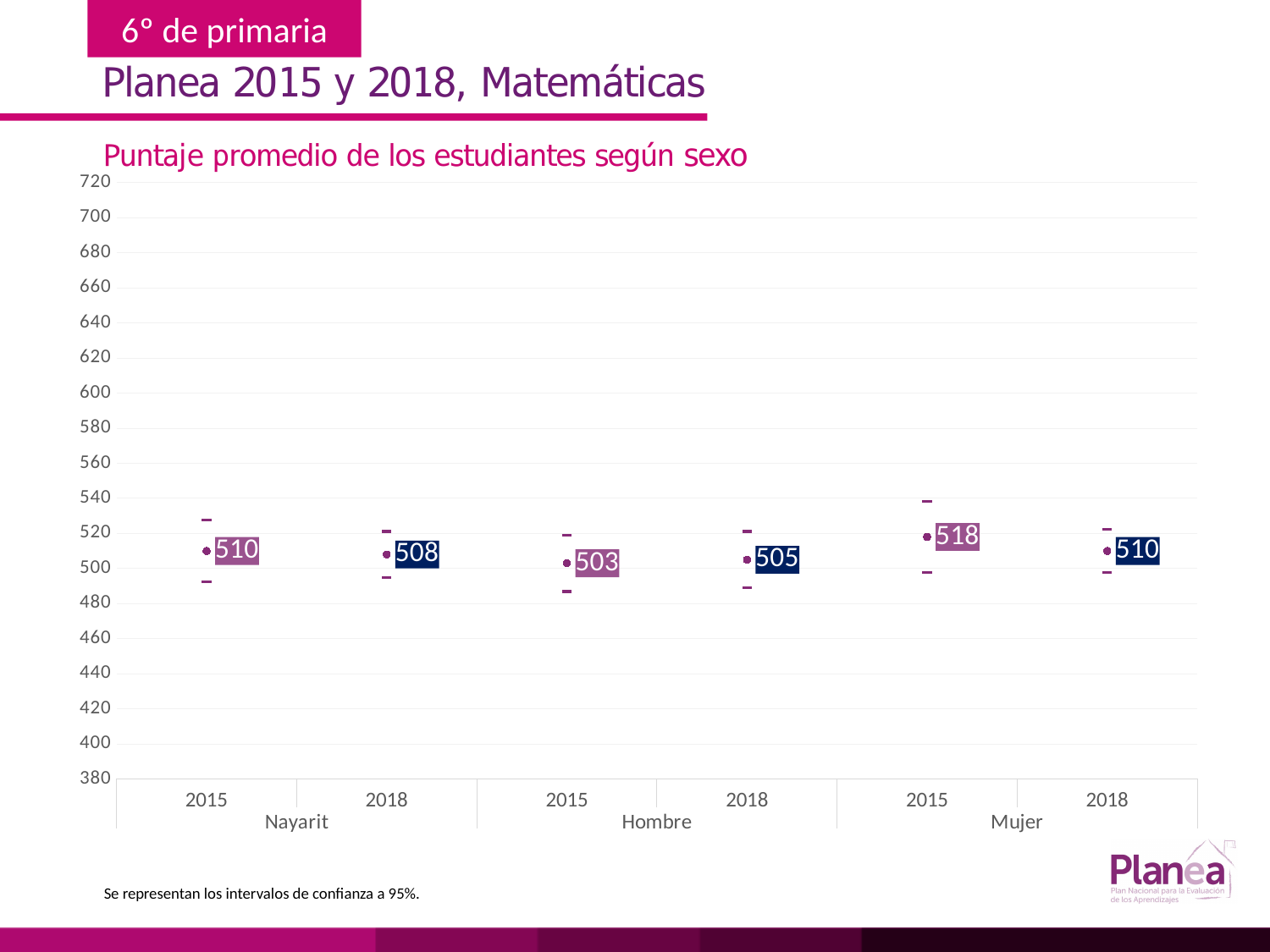

Planea 2015 y 2018, Matemáticas

Puntaje promedio de los estudiantes según sexo

### Chart

| Category |  |  |  |
|---|---|---|---|
| 2015 | 492.488 | 527.512 | 510.0 |
| 2018 | 494.866 | 521.134 | 508.0 |
| 2015 | 486.881 | 519.119 | 503.0 |
| 2018 | 488.881 | 521.119 | 505.0 |
| 2015 | 497.702 | 538.298 | 518.0 |
| 2018 | 497.861 | 522.139 | 510.0 |
Se representan los intervalos de confianza a 95%.